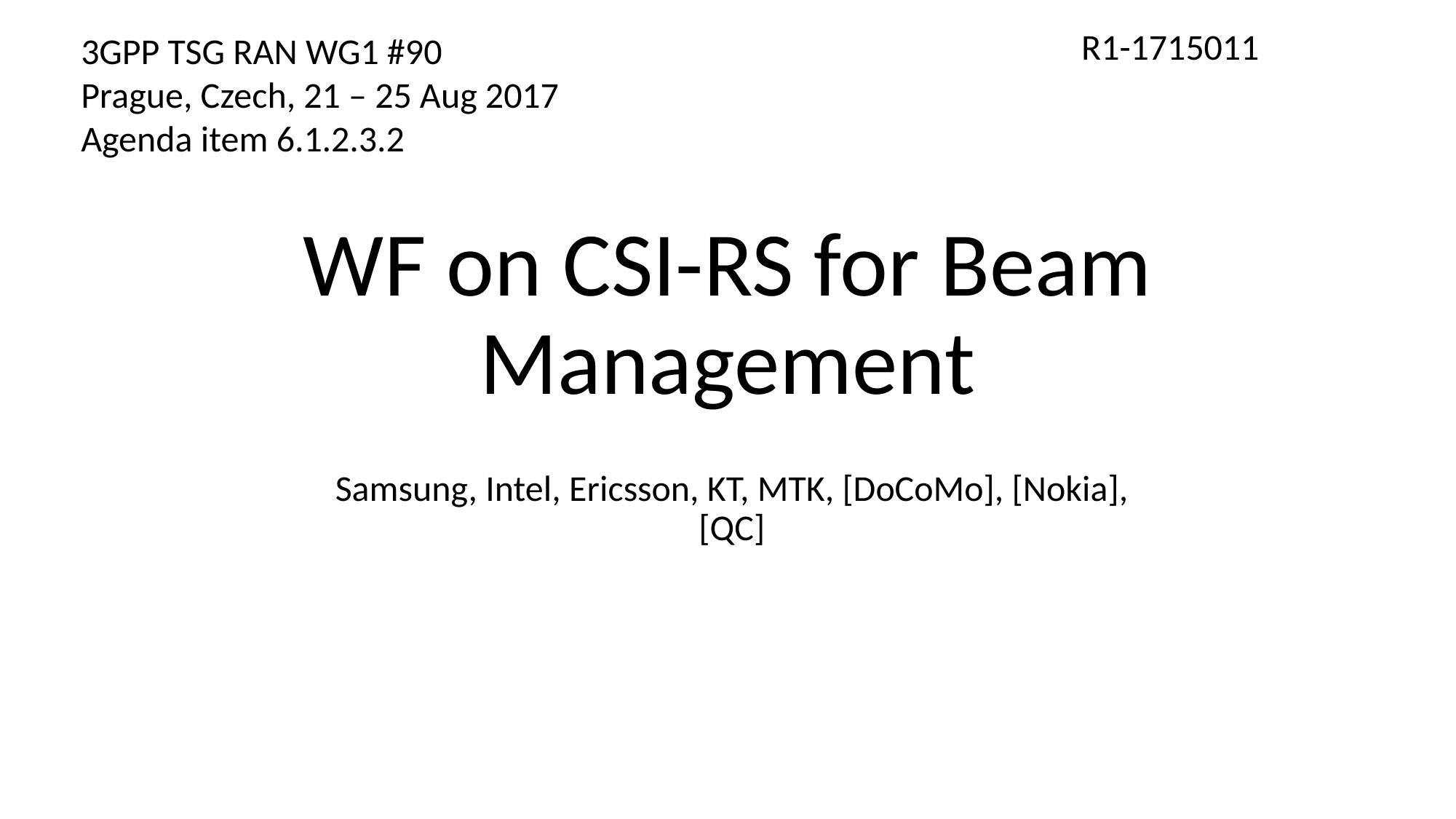

R1-1715011
3GPP TSG RAN WG1 #90
Prague, Czech, 21 – 25 Aug 2017
Agenda item 6.1.2.3.2
# WF on CSI-RS for Beam Management
Samsung, Intel, Ericsson, KT, MTK, [DoCoMo], [Nokia], [QC]